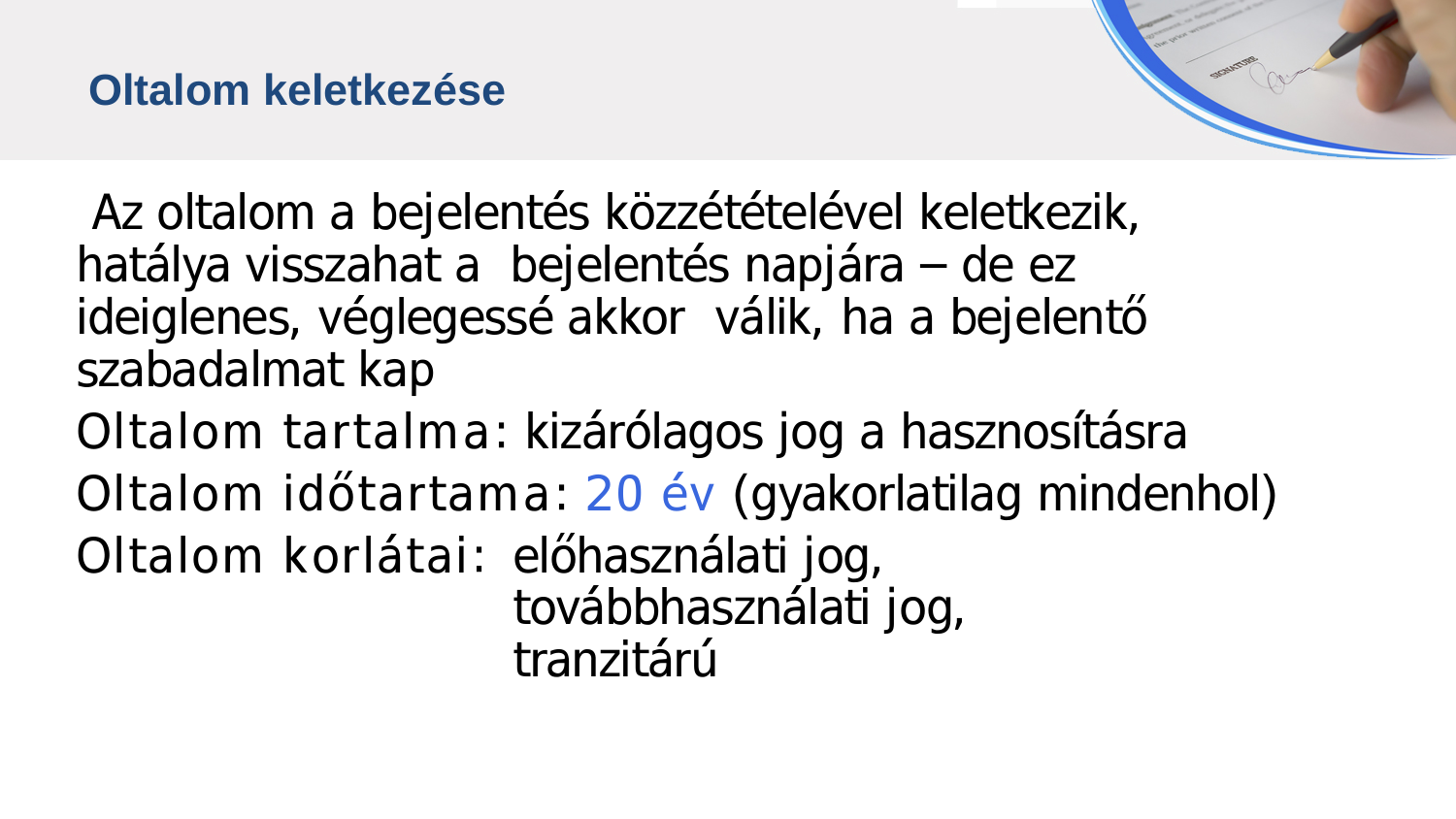

Oltalom keletkezése
 Az oltalom a bejelentés közzétételével keletkezik, hatálya visszahat a  bejelentés napjára – de ez ideiglenes, véglegessé akkor  válik, ha a bejelentő szabadalmat kap
Oltalom tartalma: kizárólagos jog a hasznosításra
Oltalom időtartama: 20 év (gyakorlatilag mindenhol)
Oltalom korlátai:	előhasználati jog,
			továbbhasználati jog,
			tranzitárú